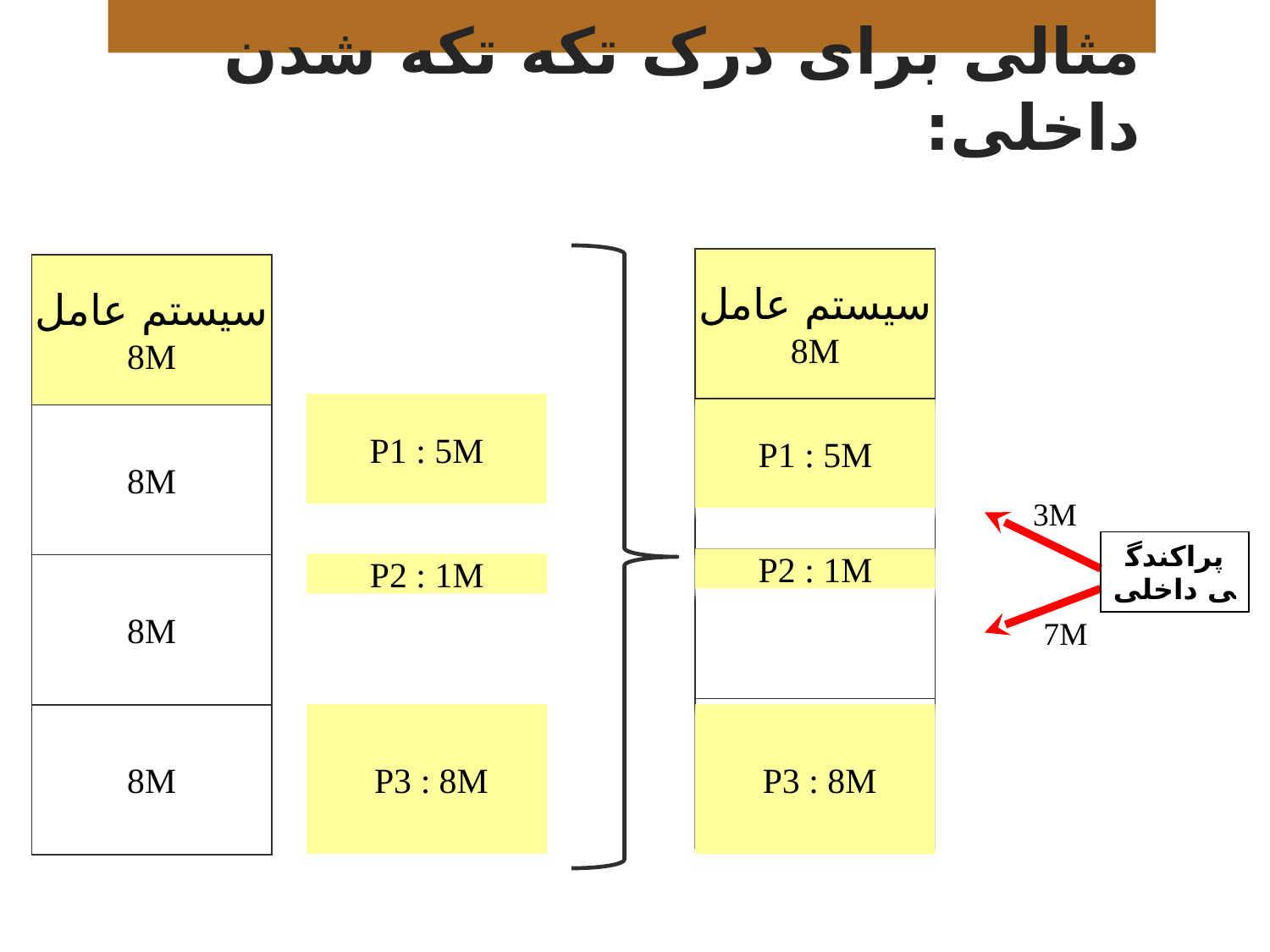

# مثالی برای درک تکه تکه شدن داخلی:

سیستم عامل
8M
سیستم عامل
8M
سیستم عامل
8M
P1 : 5M
P1 : 5M
P1 : 5M
8M
8M
8M
پراکندگی داخلی
3M
3M

پراکندگی داخلی

P2 : 1M
8M
P2 : 1M
P2 : 1M
8M

7 /
پراکندگی داخلی
7M

8M
8M
 P3 : 8M
 P3 : 8M
 P3 : 8M
8M
16